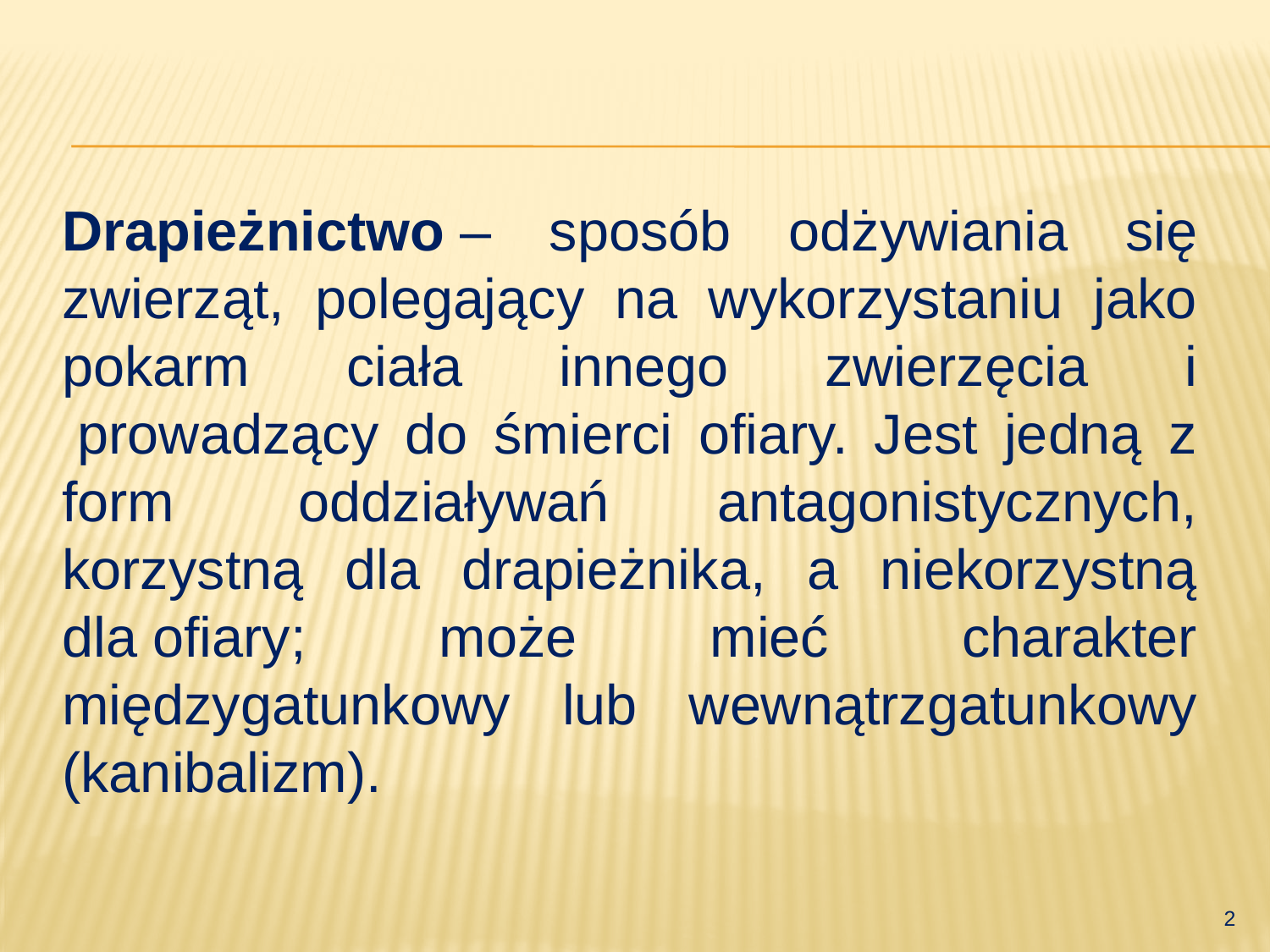

Drapieżnictwo – sposób odżywiania się zwierząt, polegający na wykorzystaniu jako pokarm ciała innego zwierzęcia i  prowadzący do śmierci ofiary. Jest jedną z form  oddziaływań antagonistycznych, korzystną dla drapieżnika, a niekorzystną dla ofiary; może mieć charakter międzygatunkowy lub wewnątrzgatunkowy (kanibalizm).

2